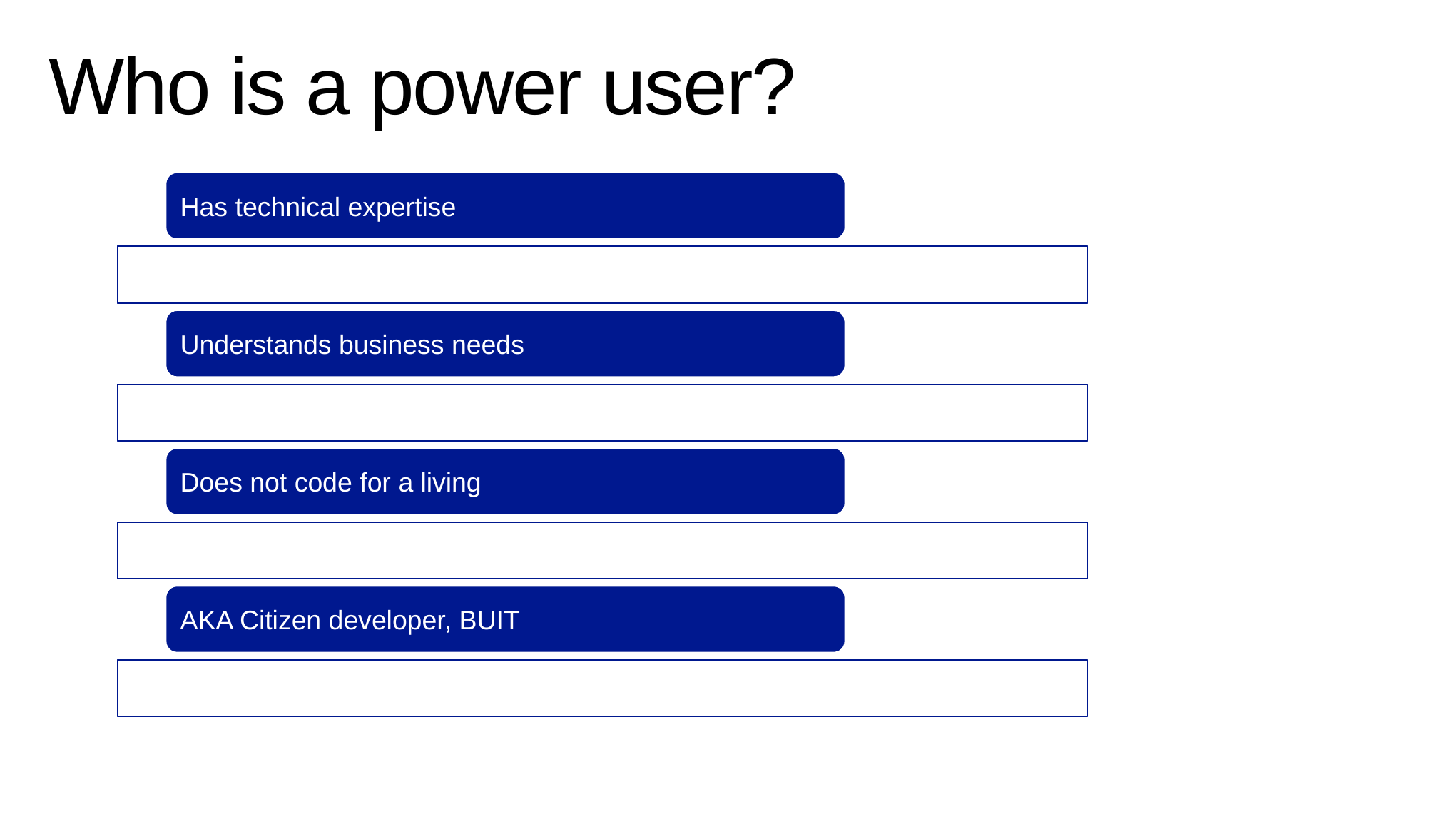

# Who is a power user?
Has technical expertise
Understands business needs
Does not code for a living
AKA Citizen developer, BUIT